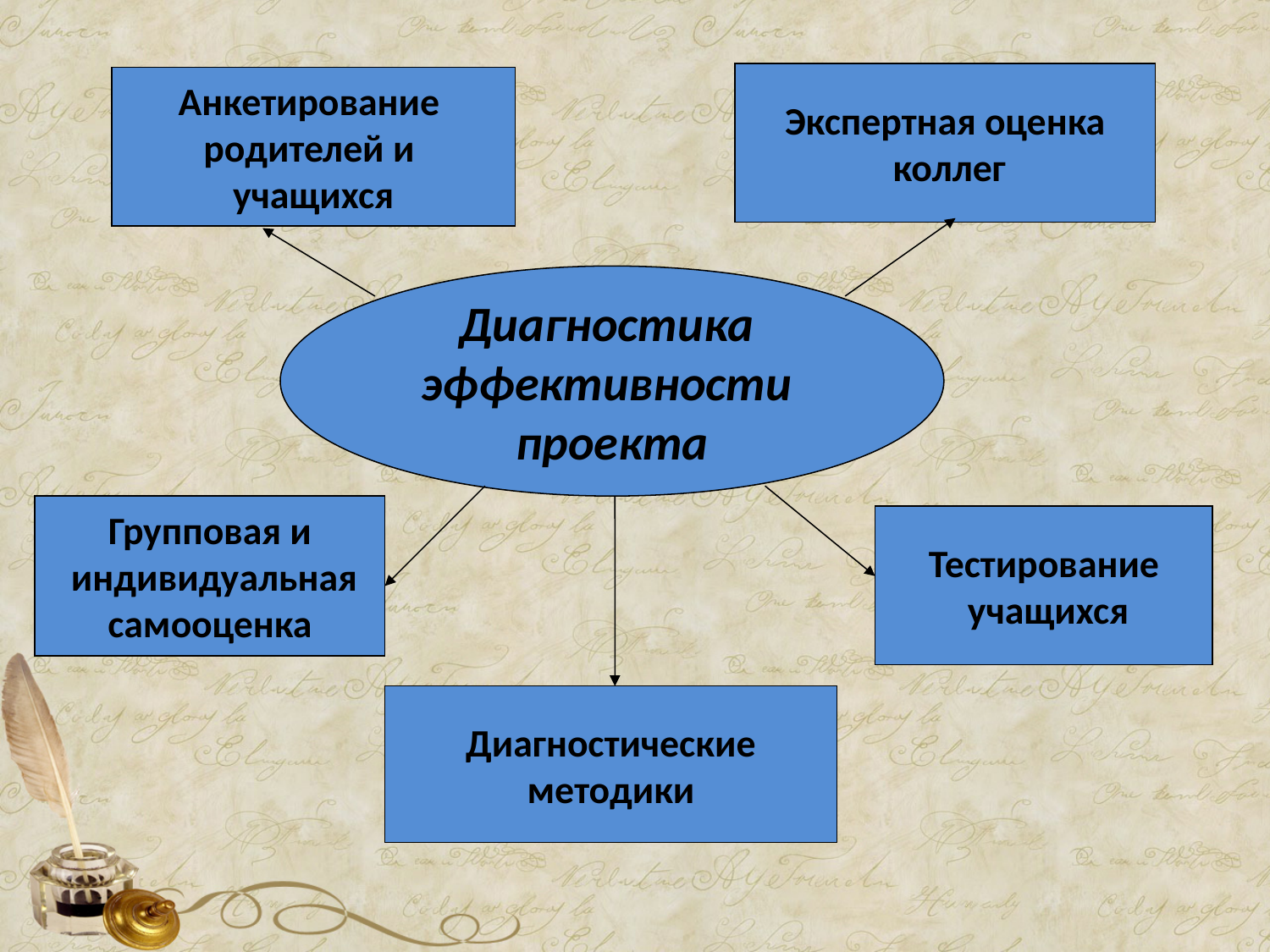

Экспертная оценка
 коллег
Анкетирование
родителей и
учащихся

Диагностика
эффективности
проекта

Групповая и
 индивидуальная
самооценка

Тестирование
 учащихся
Диагностические
методики